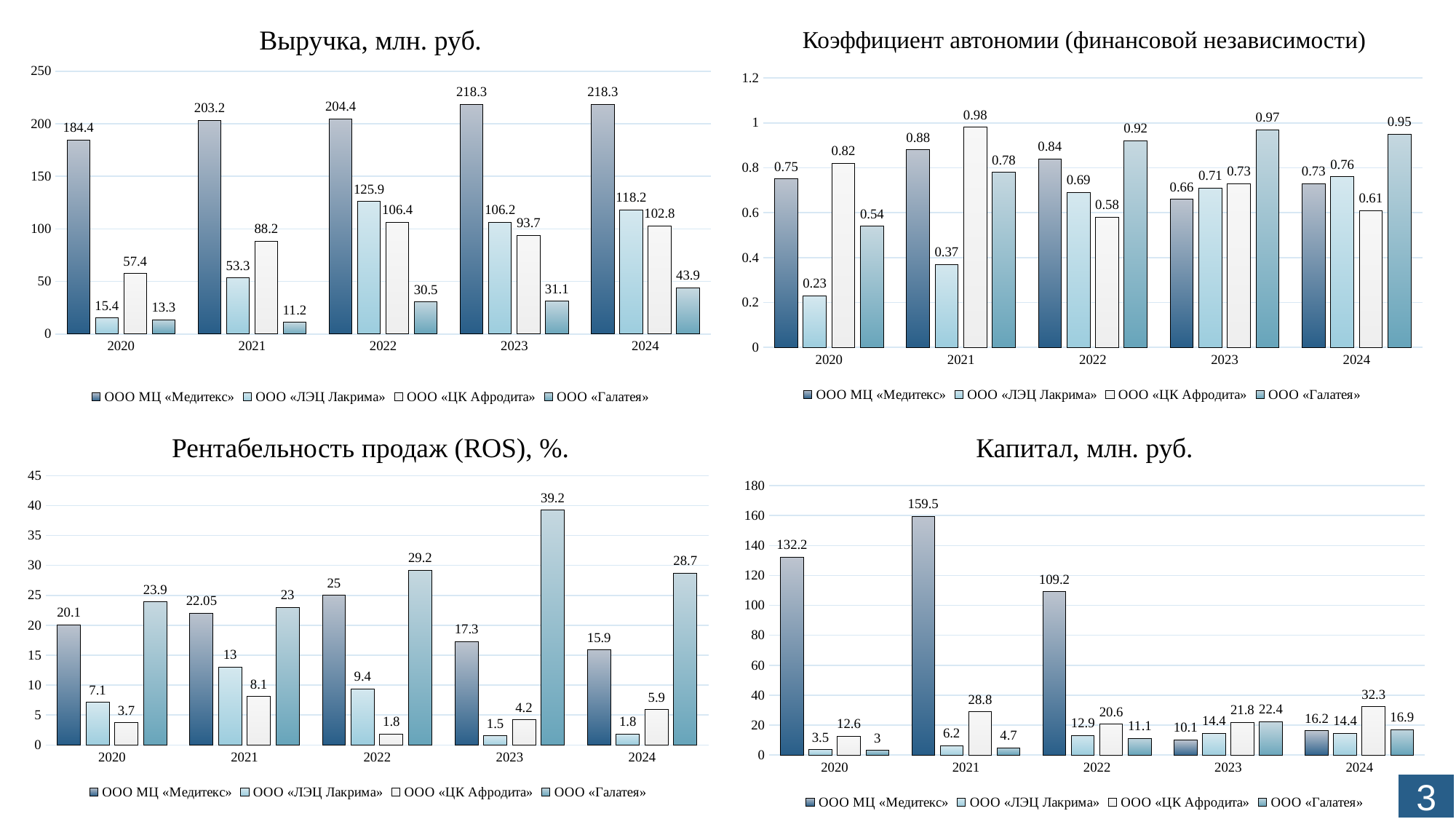

Коэффициент автономии (финансовой независимости)
Выручка, млн. руб.

### Chart

| Category | ООО МЦ «Медитекс» | ООО «ЛЭЦ Лакрима» | ООО «ЦК Афродита» | ООО «Галатея» |
|---|---|---|---|---|
| 2020 | 184.4 | 15.4 | 57.4 | 13.3 |
| 2021 | 203.2 | 53.3 | 88.2 | 11.2 |
| 2022 | 204.4 | 125.9 | 106.4 | 30.5 |
| 2023 | 218.3 | 106.2 | 93.7 | 31.1 |
| 2024 | 218.3 | 118.2 | 102.8 | 43.9 |

### Chart

| Category | ООО МЦ «Медитекс» | ООО «ЛЭЦ Лакрима» | ООО «ЦК Афродита» | ООО «Галатея» |
|---|---|---|---|---|
| 2020 | 0.75 | 0.23 | 0.82 | 0.54 |
| 2021 | 0.88 | 0.37 | 0.98 | 0.78 |
| 2022 | 0.84 | 0.69 | 0.58 | 0.92 |
| 2023 | 0.66 | 0.71 | 0.73 | 0.97 |
| 2024 | 0.73 | 0.76 | 0.61 | 0.95 |
Капитал, млн. руб.
Рентабельность продаж (ROS), %.

### Chart

| Category | ООО МЦ «Медитекс» | ООО «ЛЭЦ Лакрима» | ООО «ЦК Афродита» | ООО «Галатея» |
|---|---|---|---|---|
| 2020 | 20.1 | 7.1 | 3.7 | 23.9 |
| 2021 | 22.05 | 13.0 | 8.1 | 23.0 |
| 2022 | 25.0 | 9.4 | 1.8 | 29.2 |
| 2023 | 17.3 | 1.5 | 4.2 | 39.2 |
| 2024 | 15.9 | 1.8 | 5.9 | 28.7 |

### Chart

| Category | ООО МЦ «Медитекс» | ООО «ЛЭЦ Лакрима» | ООО «ЦК Афродита» | ООО «Галатея» |
|---|---|---|---|---|
| 2020 | 132.2 | 3.5 | 12.6 | 3.0 |
| 2021 | 159.5 | 6.2 | 28.8 | 4.7 |
| 2022 | 109.2 | 12.9 | 20.6 | 11.1 |
| 2023 | 10.1 | 14.4 | 21.8 | 22.4 |
| 2024 | 16.2 | 14.4 | 32.3 | 16.9 |
3